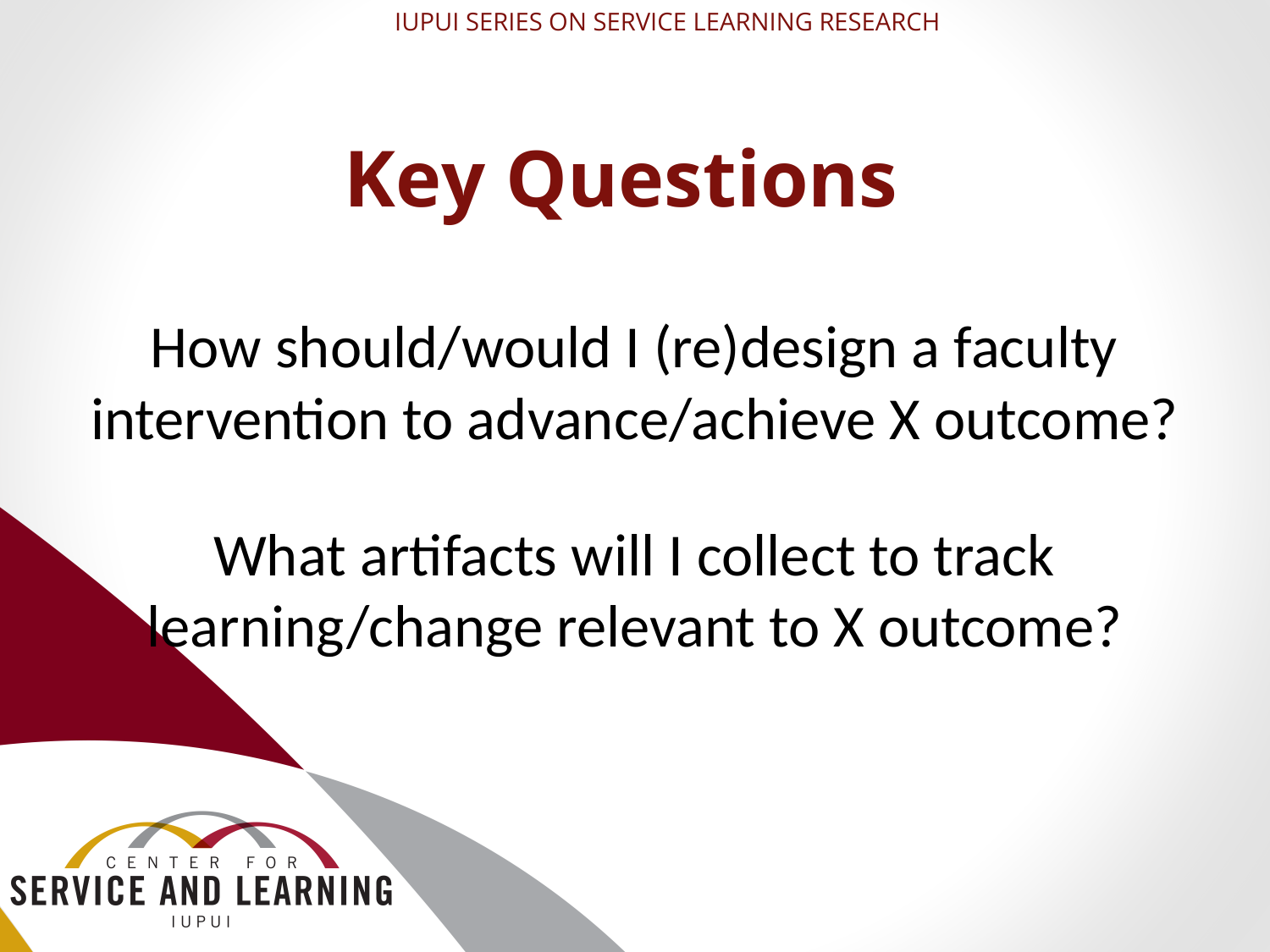

IUPUI SERIES ON SERVICE LEARNING RESEARCH
Key Questions
# How should/would I (re)design a faculty intervention to advance/achieve X outcome?
What artifacts will I collect to track learning/change relevant to X outcome?